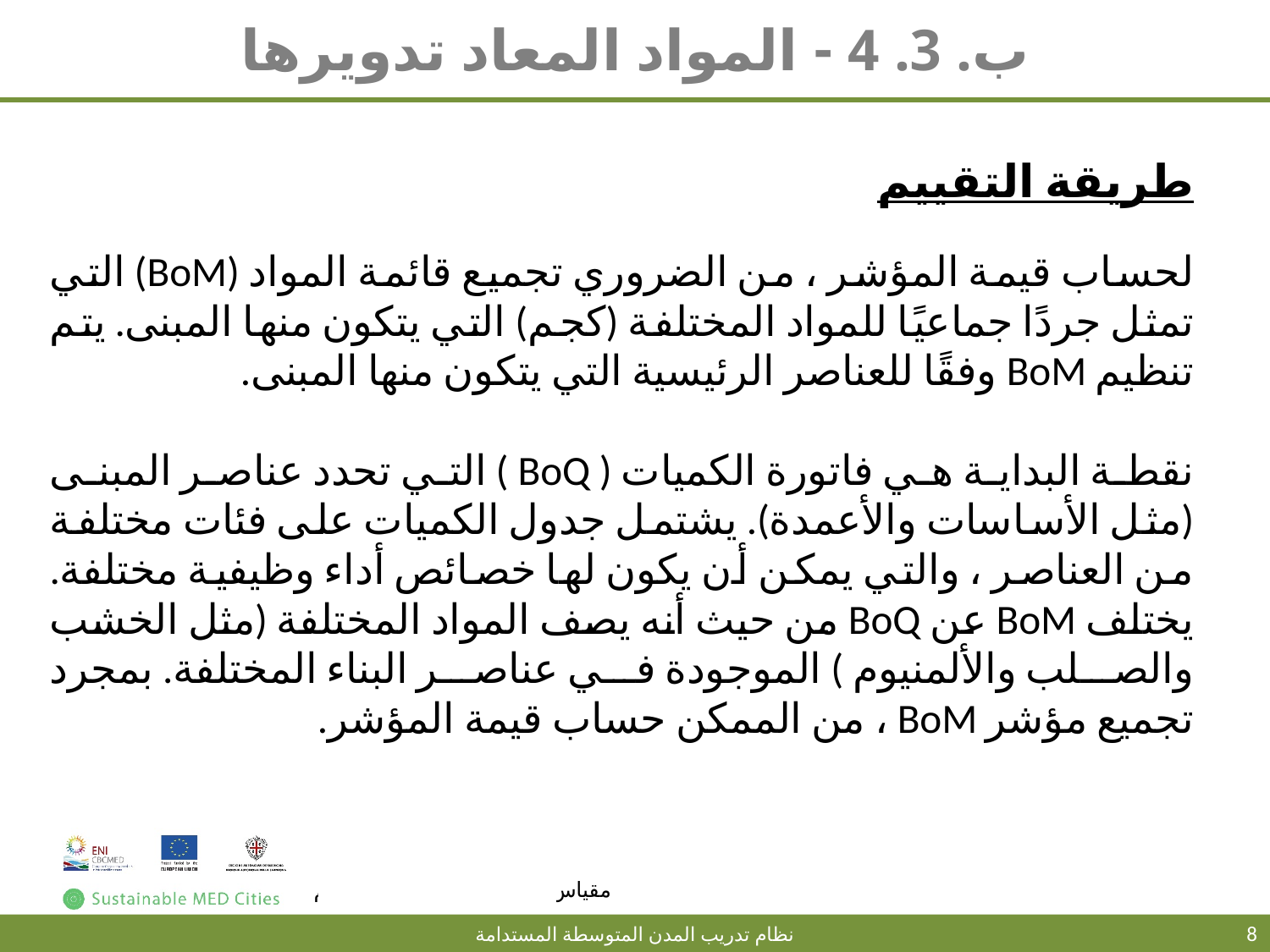

ب. 3. 4 - المواد المعاد تدويرها
طريقة التقييم

لحساب قيمة المؤشر ، من الضروري تجميع قائمة المواد (BoM) التي تمثل جردًا جماعيًا للمواد المختلفة (كجم) التي يتكون منها المبنى. يتم تنظيم BoM وفقًا للعناصر الرئيسية التي يتكون منها المبنى.

نقطة البداية هي فاتورة الكميات ( BoQ ) التي تحدد عناصر المبنى (مثل الأساسات والأعمدة). يشتمل جدول الكميات على فئات مختلفة من العناصر ، والتي يمكن أن يكون لها خصائص أداء وظيفية مختلفة. يختلف BoM عن BoQ من حيث أنه يصف المواد المختلفة (مثل الخشب والصلب والألمنيوم ) الموجودة في عناصر البناء المختلفة. بمجرد تجميع مؤشر BoM ، من الممكن حساب قيمة المؤشر.

8